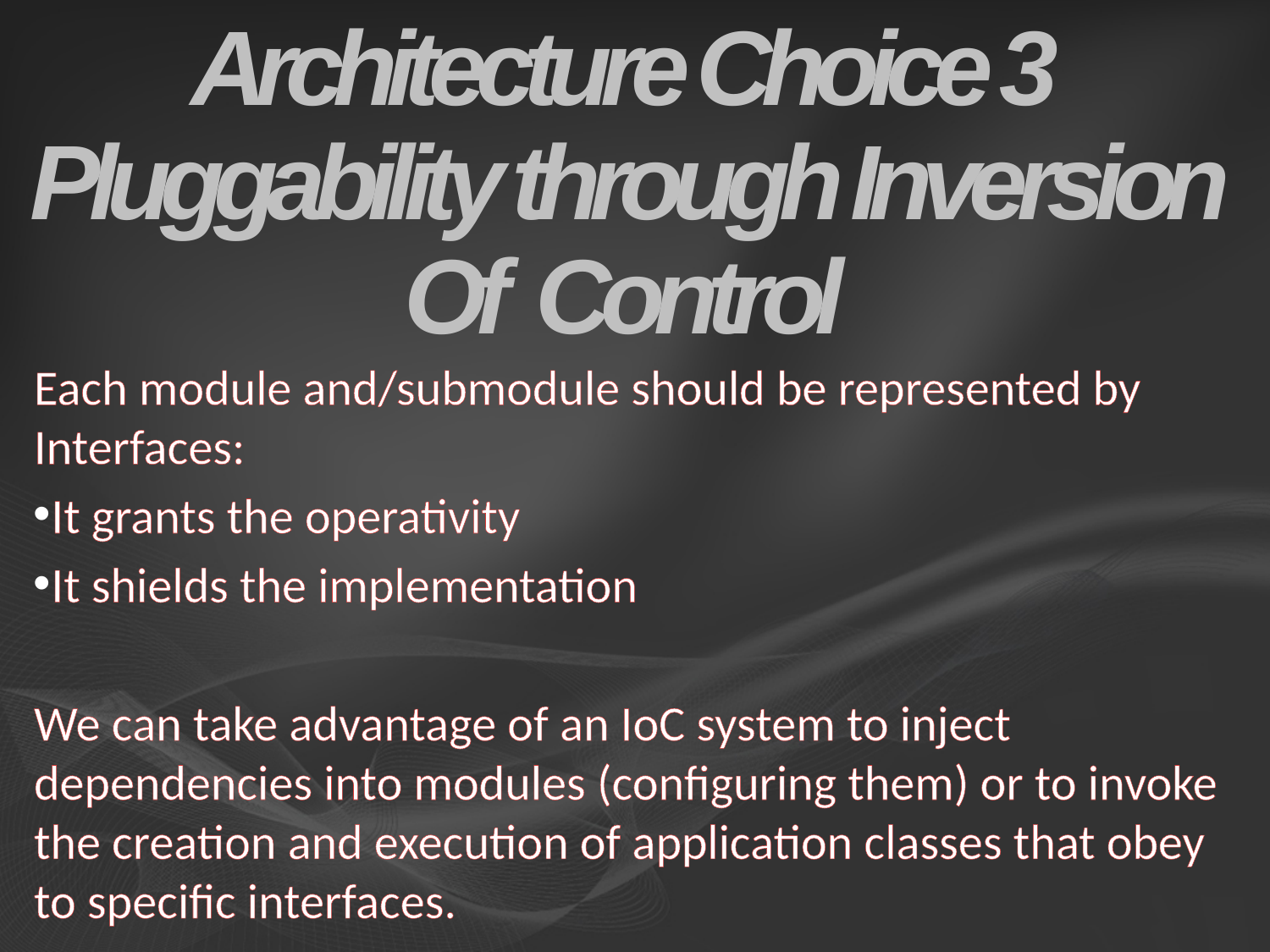

# Architecture Choice 3 Pluggability through Inversion Of  Control
Each module and/submodule should be represented by Interfaces:
It grants the operativity
It shields the implementation

We can take advantage of an IoC system to inject dependencies into modules (configuring them) or to invoke the creation and execution of application classes that obey to specific interfaces.